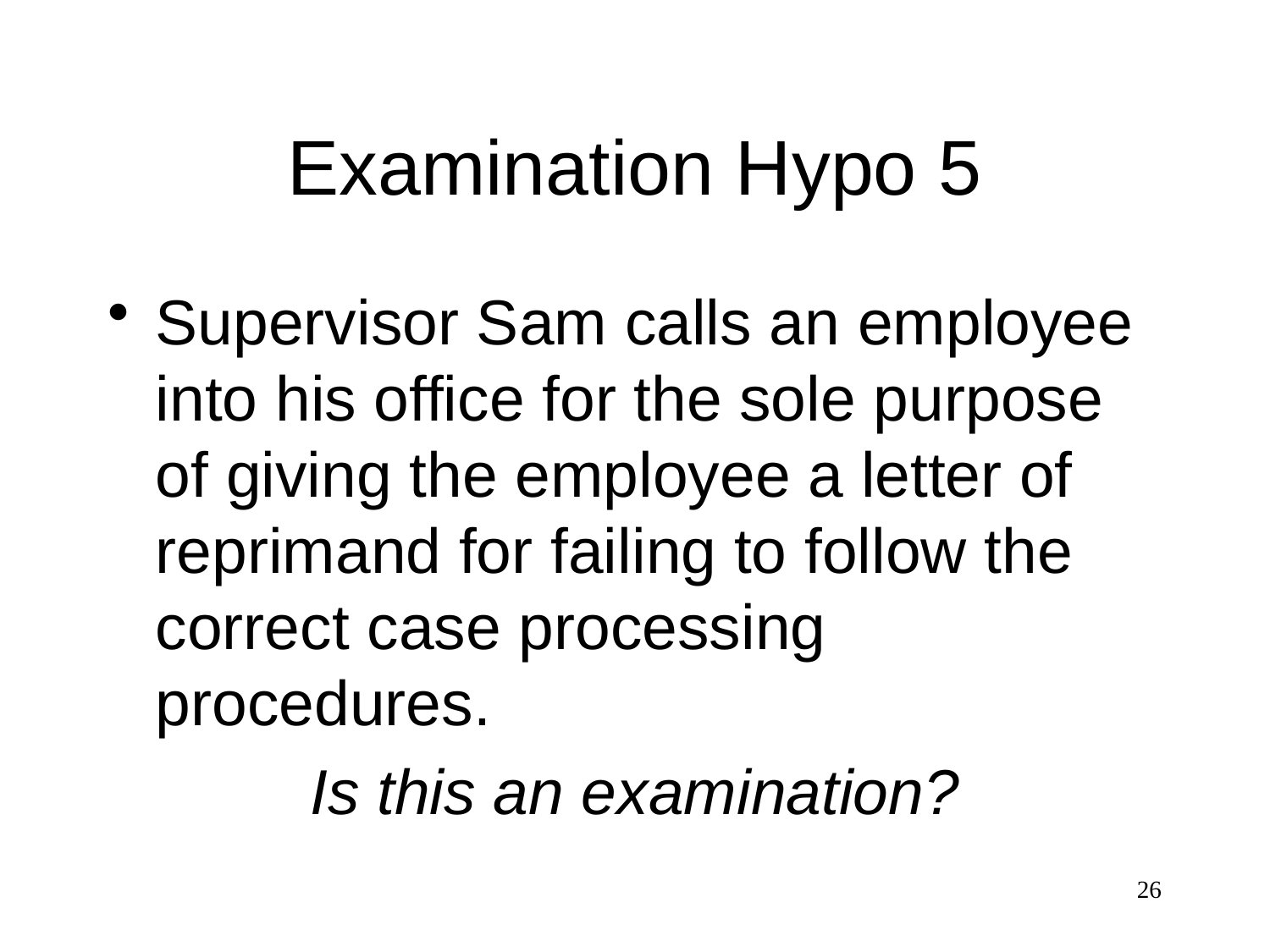

# Examination Hypo 5
Supervisor Sam calls an employee into his office for the sole purpose of giving the employee a letter of reprimand for failing to follow the correct case processing procedures.
Is this an examination?
26